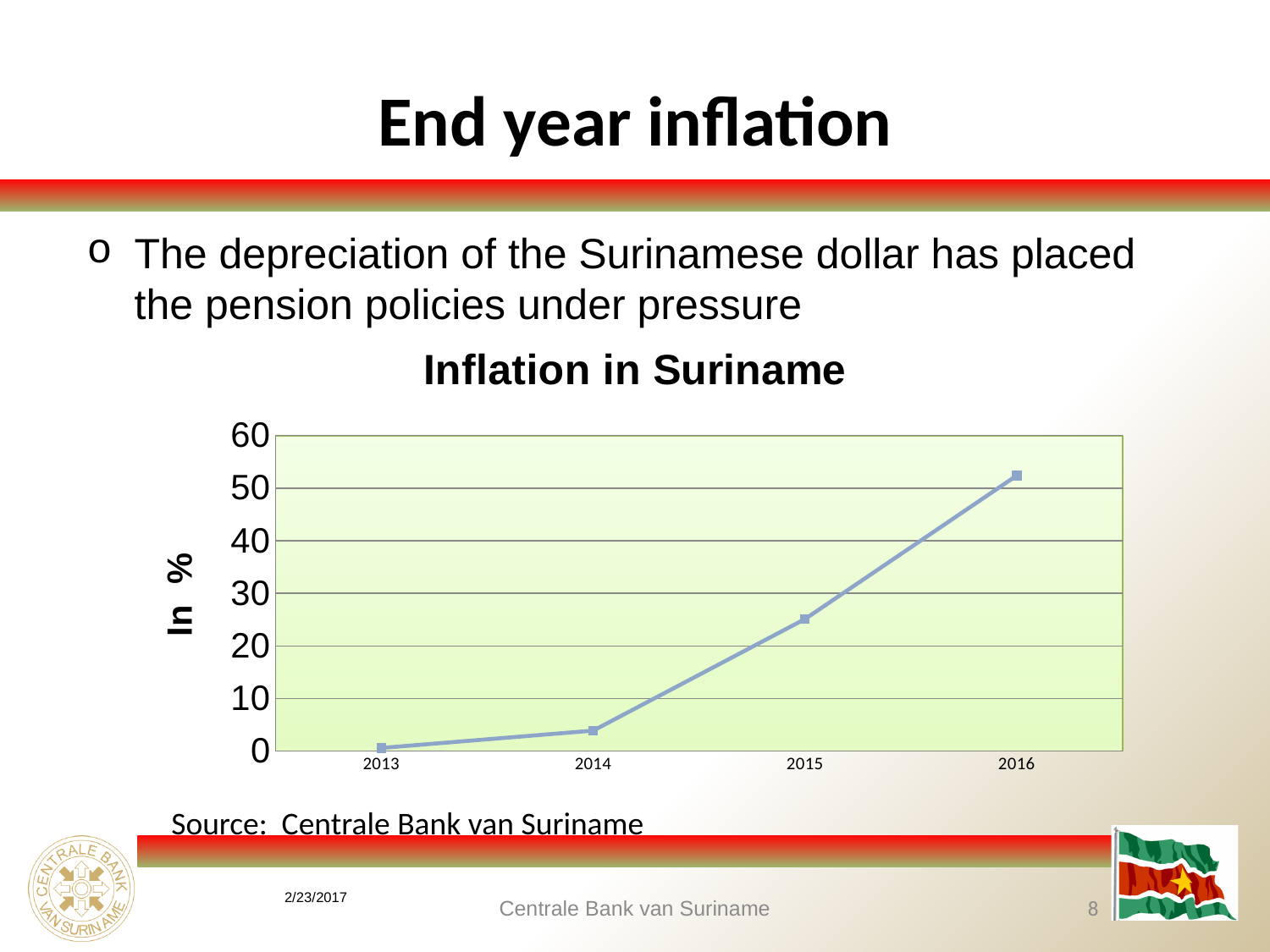

# End year inflation
The depreciation of the Surinamese dollar has placed the pension policies under pressure

### Chart: Inflation in Suriname

| Category | Inflation |
|---|---|
| 2013 | 0.6 |
| 2014 | 3.9 |
| 2015 | 25.1 |
| 2016 | 52.4 |
Source:  Centrale Bank van Suriname
2/23/2017
Centrale Bank van Suriname
8